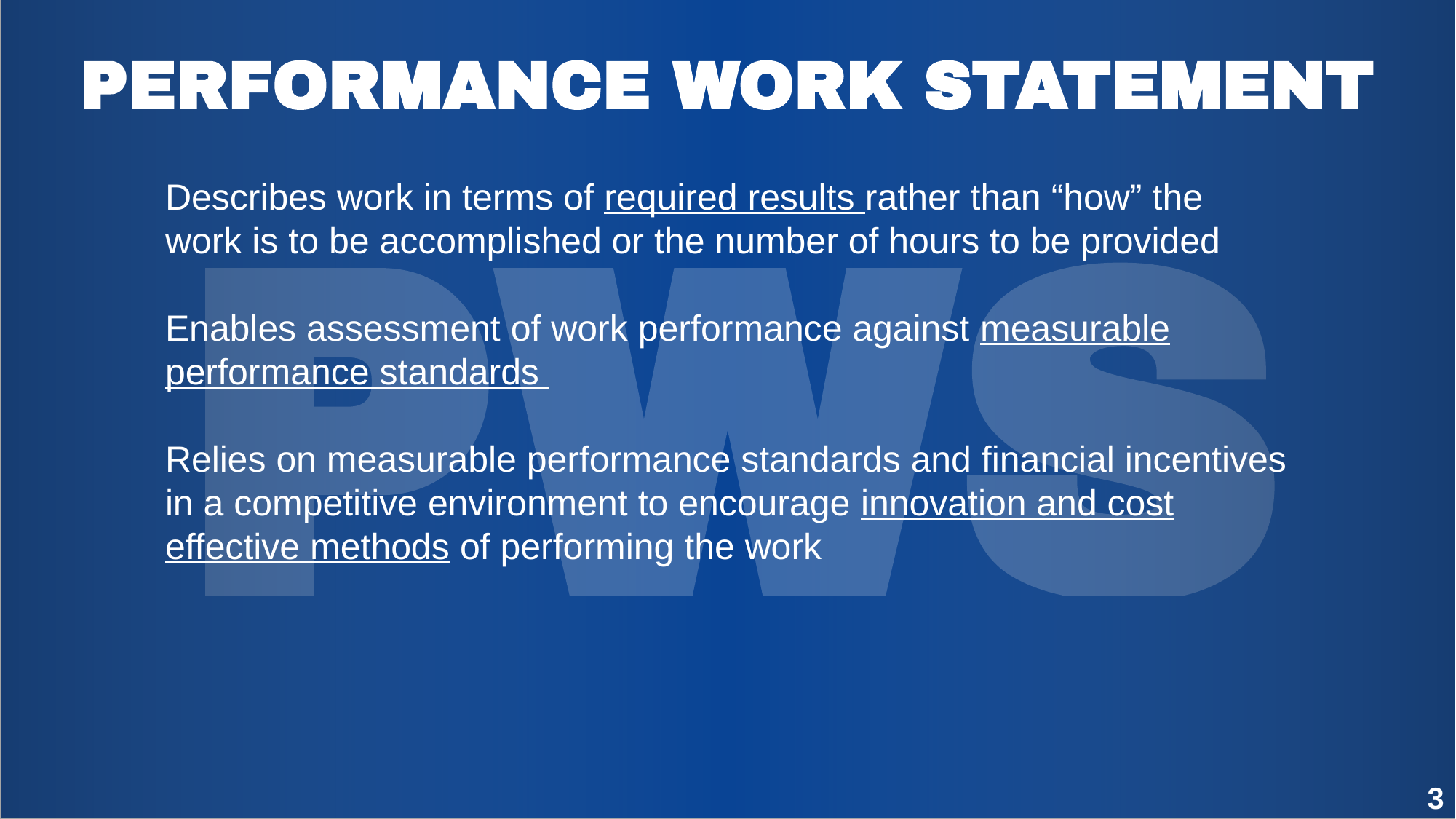

PERFORMANCE WORK STATEMENT
PWS
Describes work in terms of required results rather than “how” the work is to be accomplished or the number of hours to be provided
Enables assessment of work performance against measurable performance standards
Relies on measurable performance standards and financial incentives in a competitive environment to encourage innovation and cost effective methods of performing the work
3